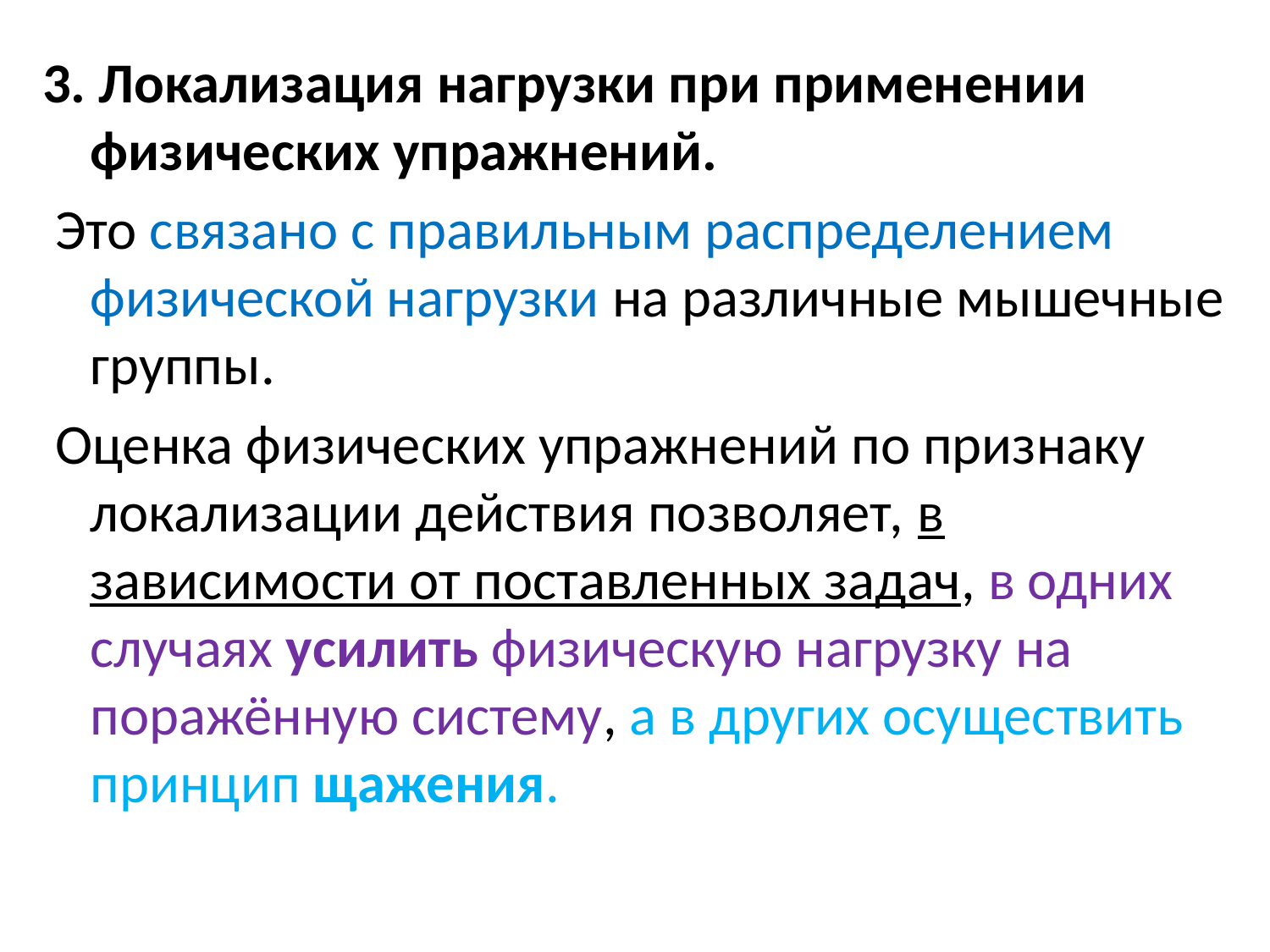

3. Локализация нагрузки при применении физических упражнений.
 Это связано с правильным распределением физической нагрузки на различные мышечные группы.
 Оценка физических упражнений по признаку локализации действия позволяет, в зависимости от поставленных задач, в одних случаях усилить физическую нагрузку на поражённую систему, а в других осуществить принцип щажения.